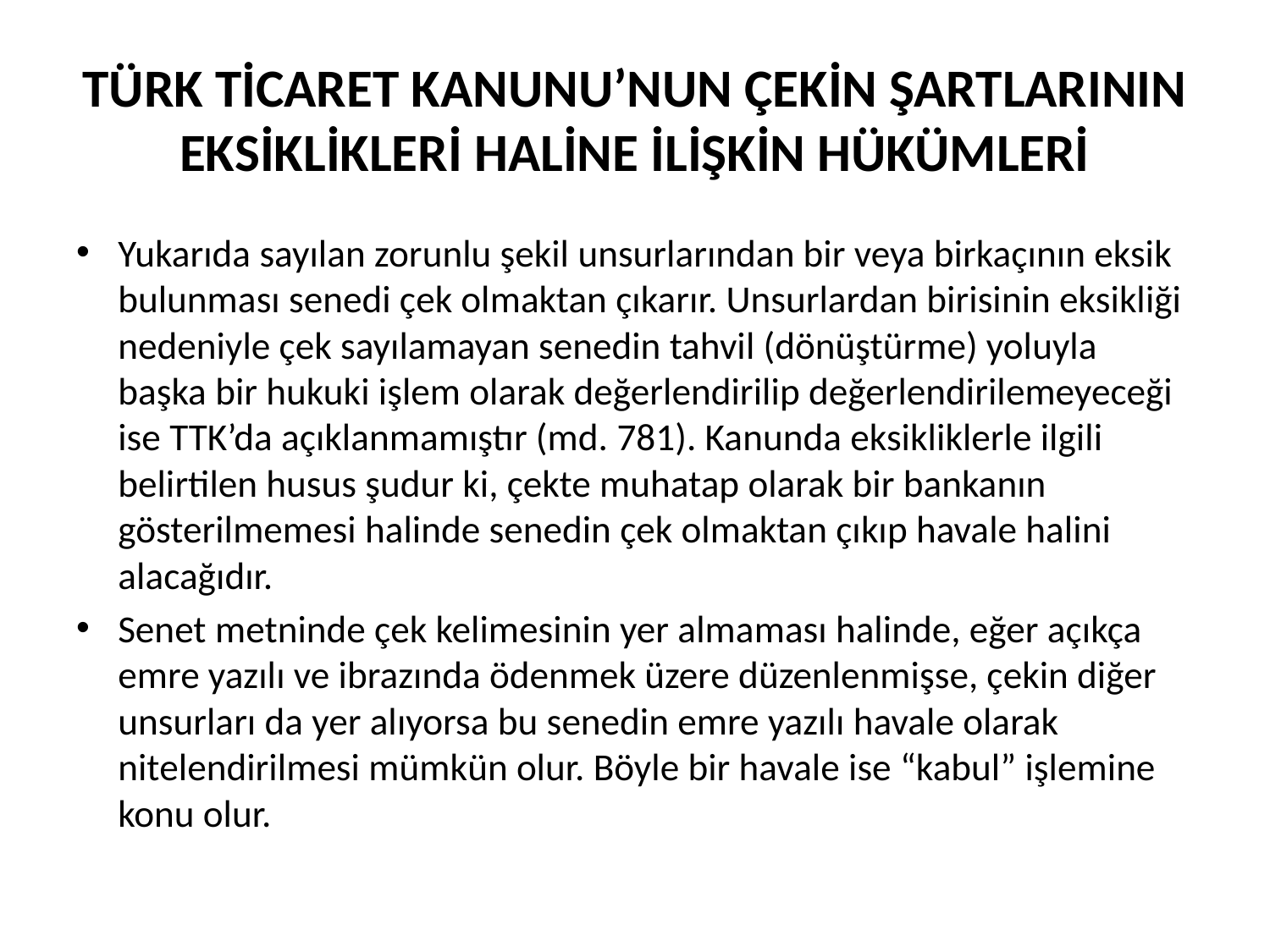

# TÜRK TİCARET KANUNU’NUN ÇEKİN ŞARTLARININ EKSİKLİKLERİ HALİNE İLİŞKİN HÜKÜMLERİ
Yukarıda sayılan zorunlu şekil unsurlarından bir veya birkaçının eksik bulunması senedi çek olmaktan çıkarır. Unsurlardan birisinin eksikliği nedeniyle çek sayılamayan senedin tahvil (dönüştürme) yoluyla başka bir hukuki işlem olarak değerlendirilip değerlendirilemeyeceği ise TTK’da açıklanmamıştır (md. 781). Kanunda eksikliklerle ilgili belirtilen husus şudur ki, çekte muhatap olarak bir bankanın gösterilmemesi halinde senedin çek olmaktan çıkıp havale halini alacağıdır.
Senet metninde çek kelimesinin yer almaması halinde, eğer açıkça emre yazılı ve ibrazında ödenmek üzere düzenlenmişse, çekin diğer unsurları da yer alıyorsa bu senedin emre yazılı havale olarak nitelendirilmesi mümkün olur. Böyle bir havale ise “kabul” işlemine konu olur.